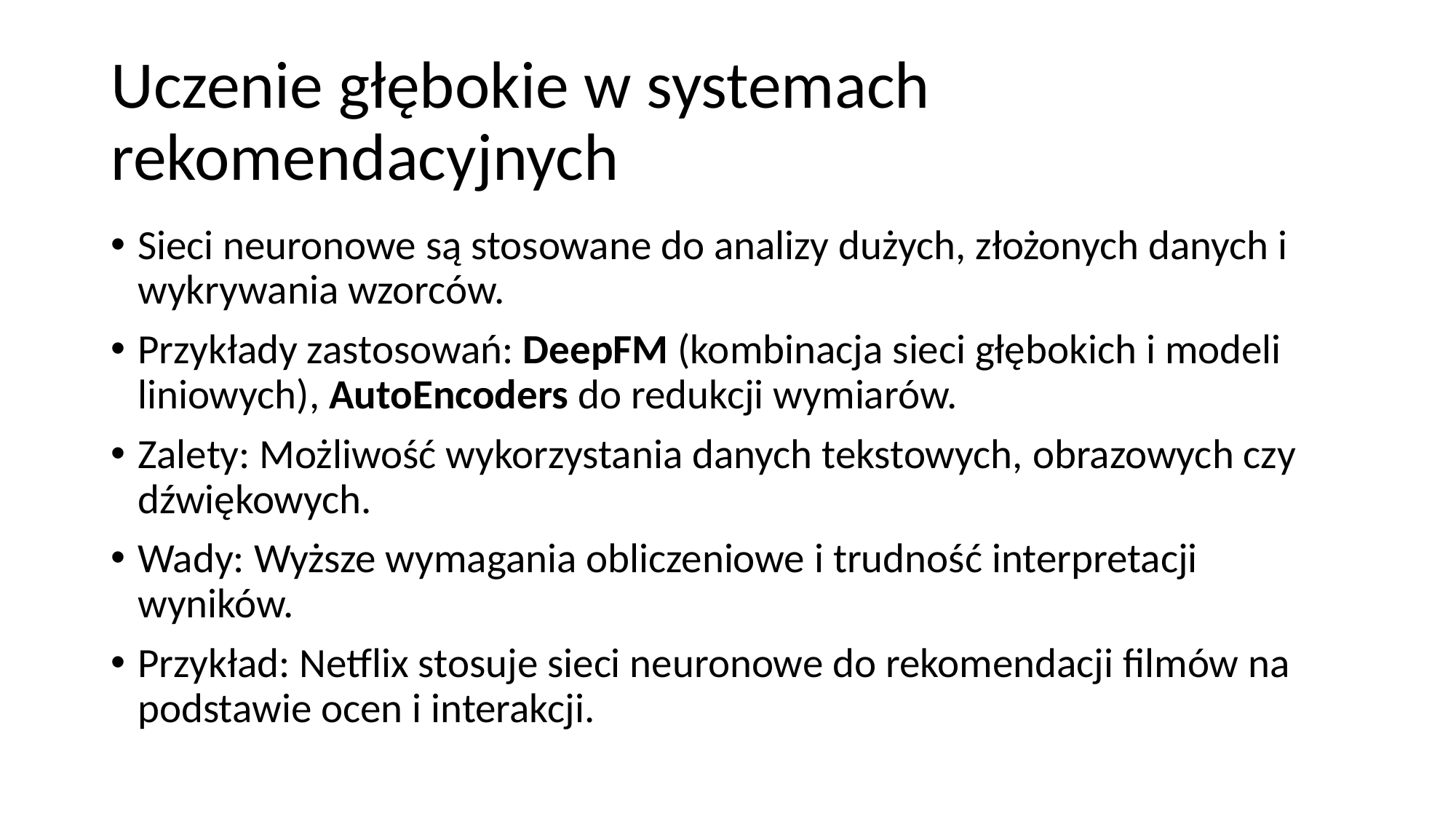

# Uczenie głębokie w systemach rekomendacyjnych
Sieci neuronowe są stosowane do analizy dużych, złożonych danych i wykrywania wzorców.
Przykłady zastosowań: DeepFM (kombinacja sieci głębokich i modeli liniowych), AutoEncoders do redukcji wymiarów.
Zalety: Możliwość wykorzystania danych tekstowych, obrazowych czy dźwiękowych.
Wady: Wyższe wymagania obliczeniowe i trudność interpretacji wyników.
Przykład: Netflix stosuje sieci neuronowe do rekomendacji filmów na podstawie ocen i interakcji.